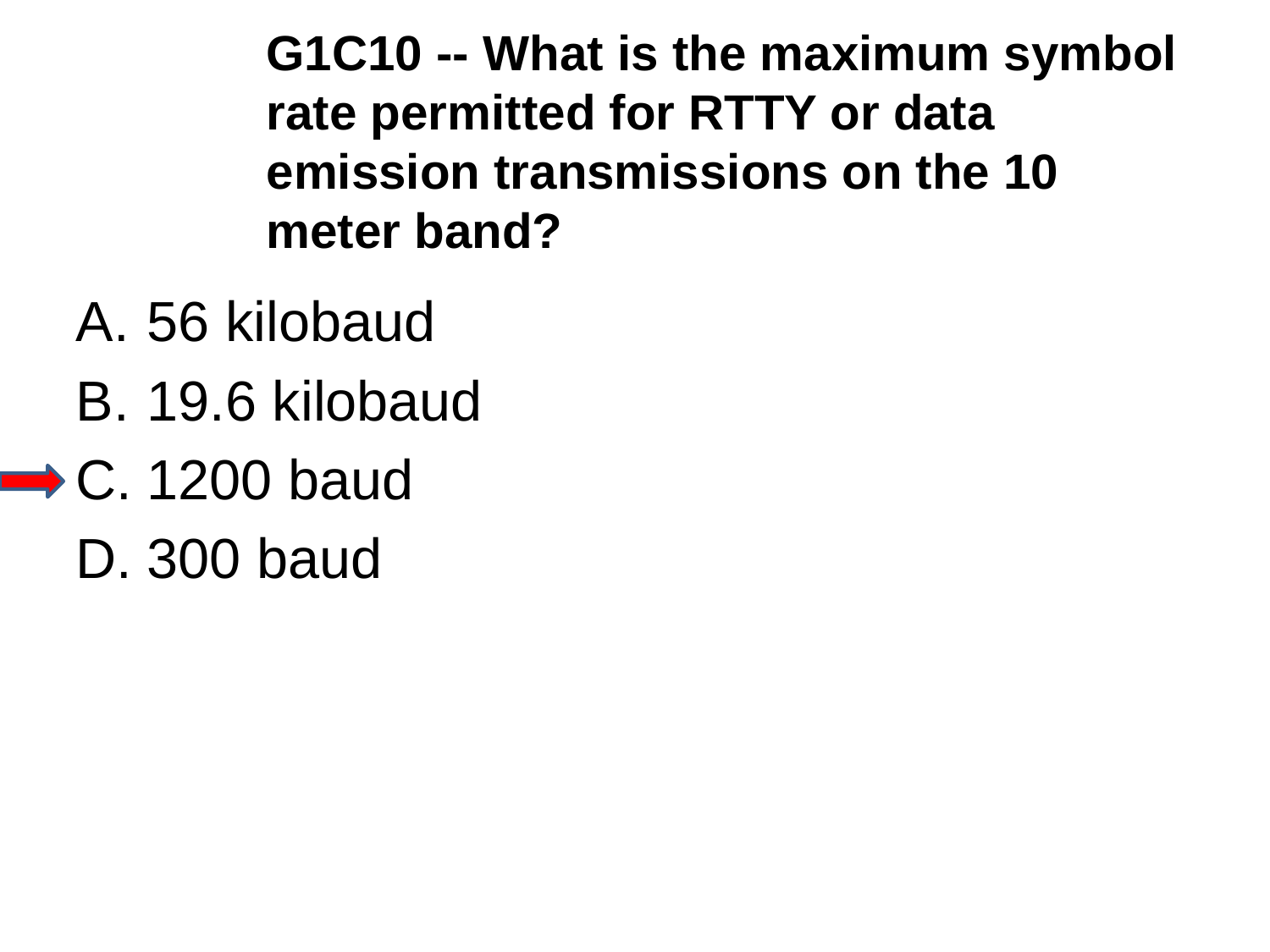

G1C10 -- What is the maximum symbol rate permitted for RTTY or data emission transmissions on the 10 meter band?
A.	56 kilobaud
B.	19.6 kilobaud
C.	1200 baud
D.	300 baud